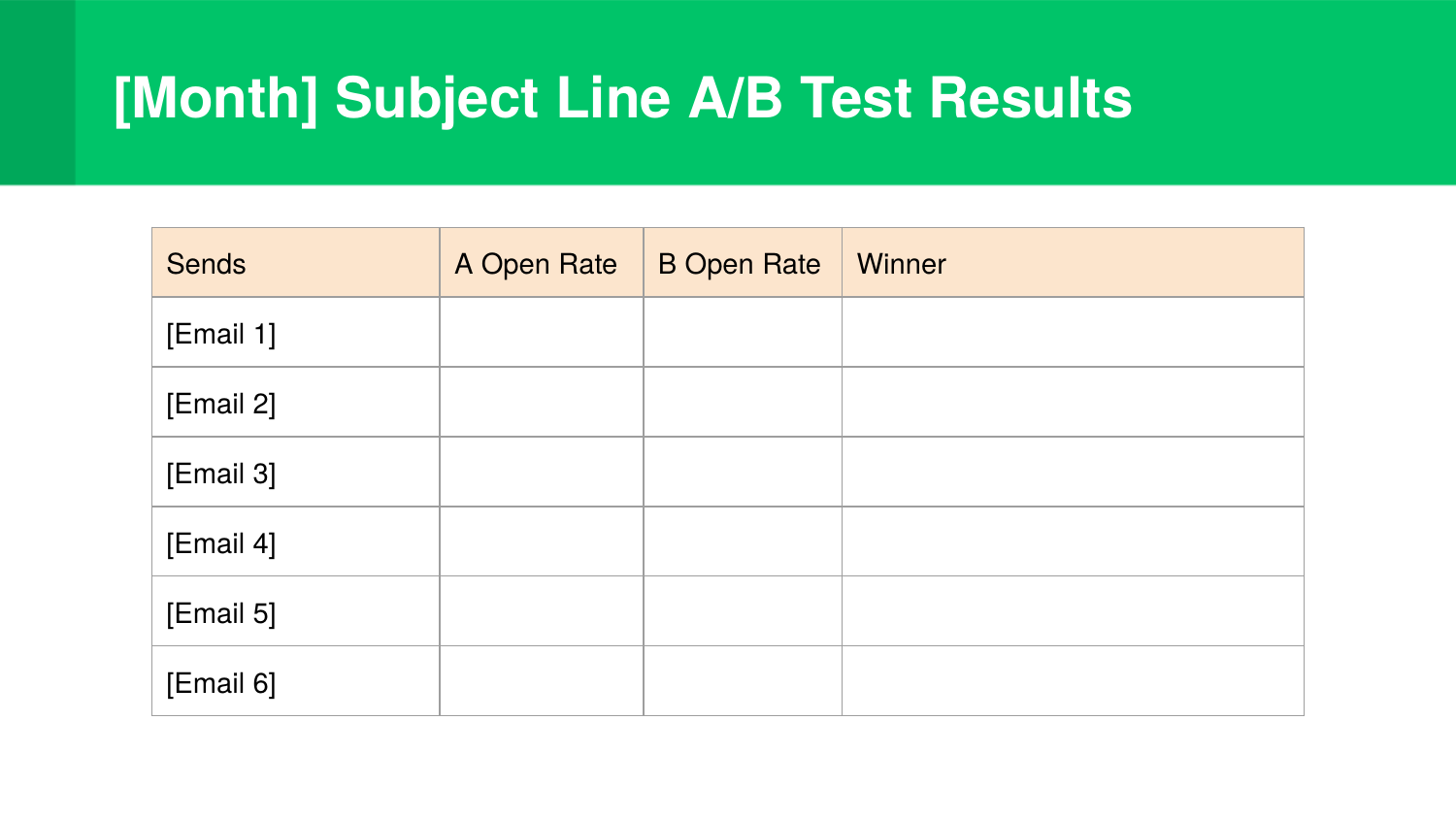

# [Month] Subject Line A/B Test Results
| Sends | A Open Rate | B Open Rate | Winner |
| --- | --- | --- | --- |
| [Email 1] |  |  |  |
| [Email 2] |  |  |  |
| [Email 3] |  |  |  |
| [Email 4] |  |  |  |
| [Email 5] |  |  |  |
| [Email 6] |  |  |  |